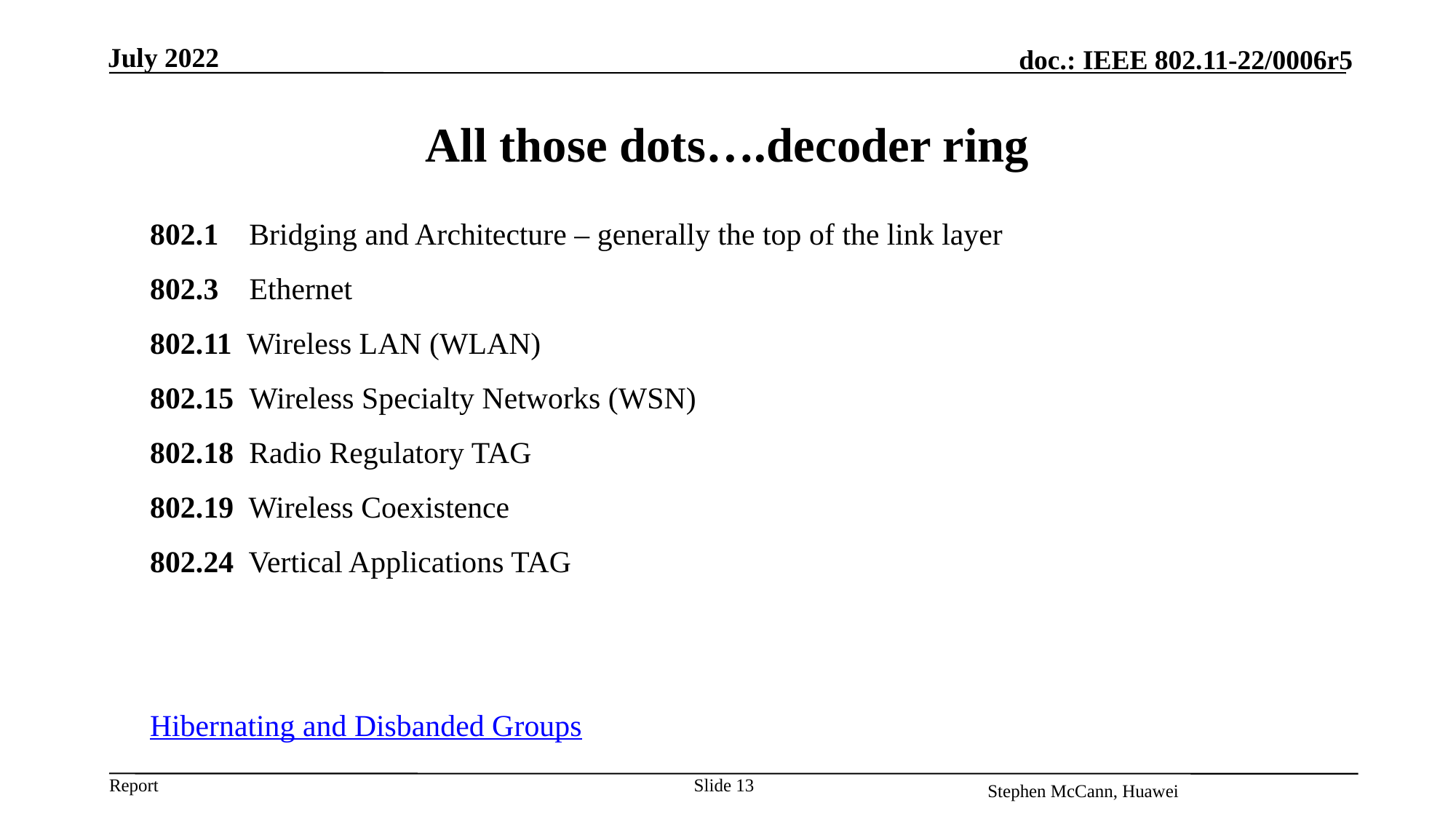

July 2022
All those dots….decoder ring
802.1    Bridging and Architecture – generally the top of the link layer
802.3    Ethernet
802.11  Wireless LAN (WLAN)
802.15  Wireless Specialty Networks (WSN)
802.18  Radio Regulatory TAG
802.19  Wireless Coexistence
802.24  Vertical Applications TAG

Hibernating and Disbanded Groups

Slide 13
Stephen McCann, Huawei